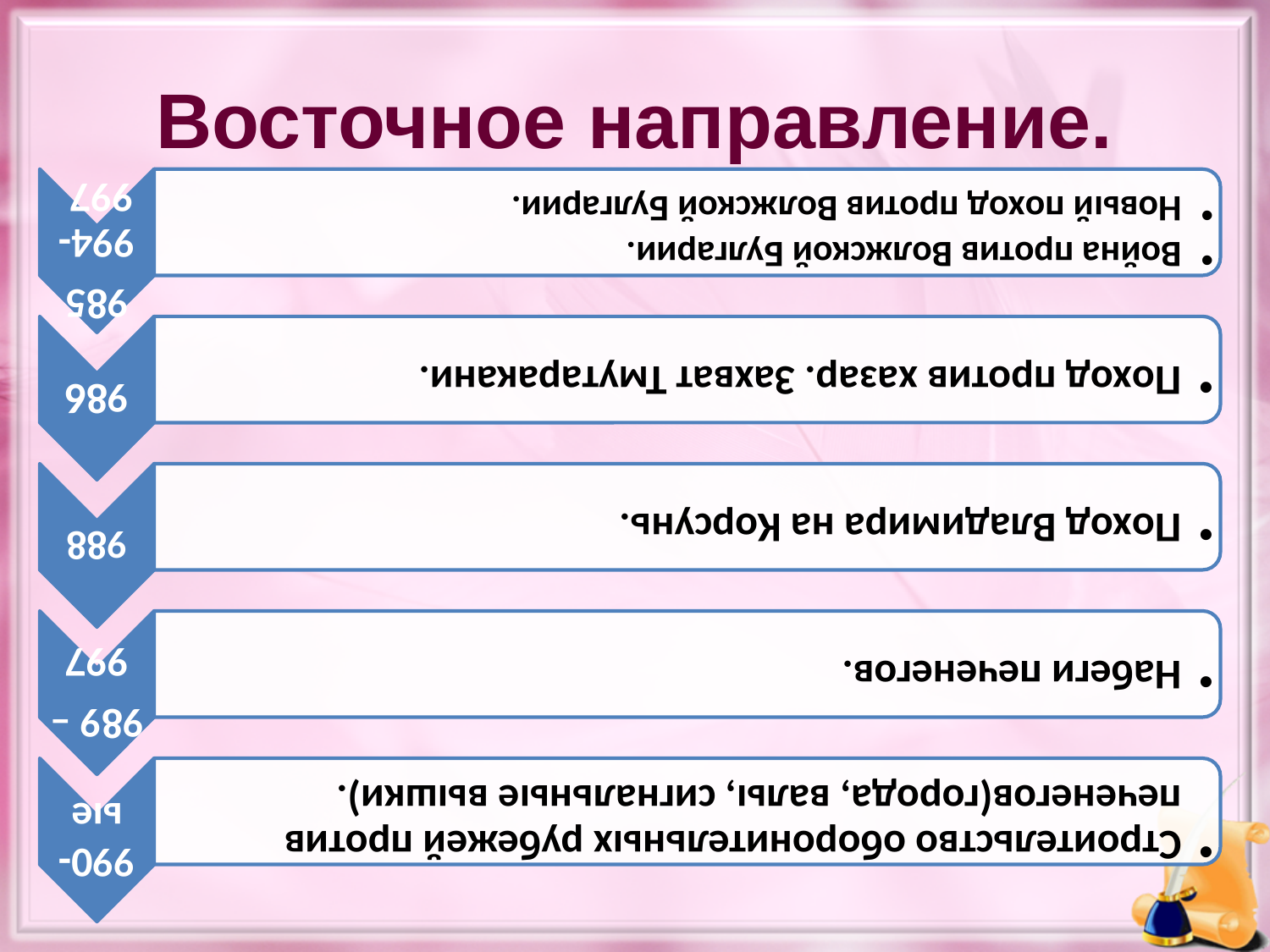

# Восточное направление.
985
994-997
Война против Волжской Булгарии.
Новый поход против Волжской Булгарии.
986
Поход против хазар. Захват Тмутаракани.
988
Поход Владимира на Корсунь.
989 –
997
Набеги печенегов.
990-ые
Строительство оборонительных рубежей против печенегов(города, валы, сигнальные вышки).